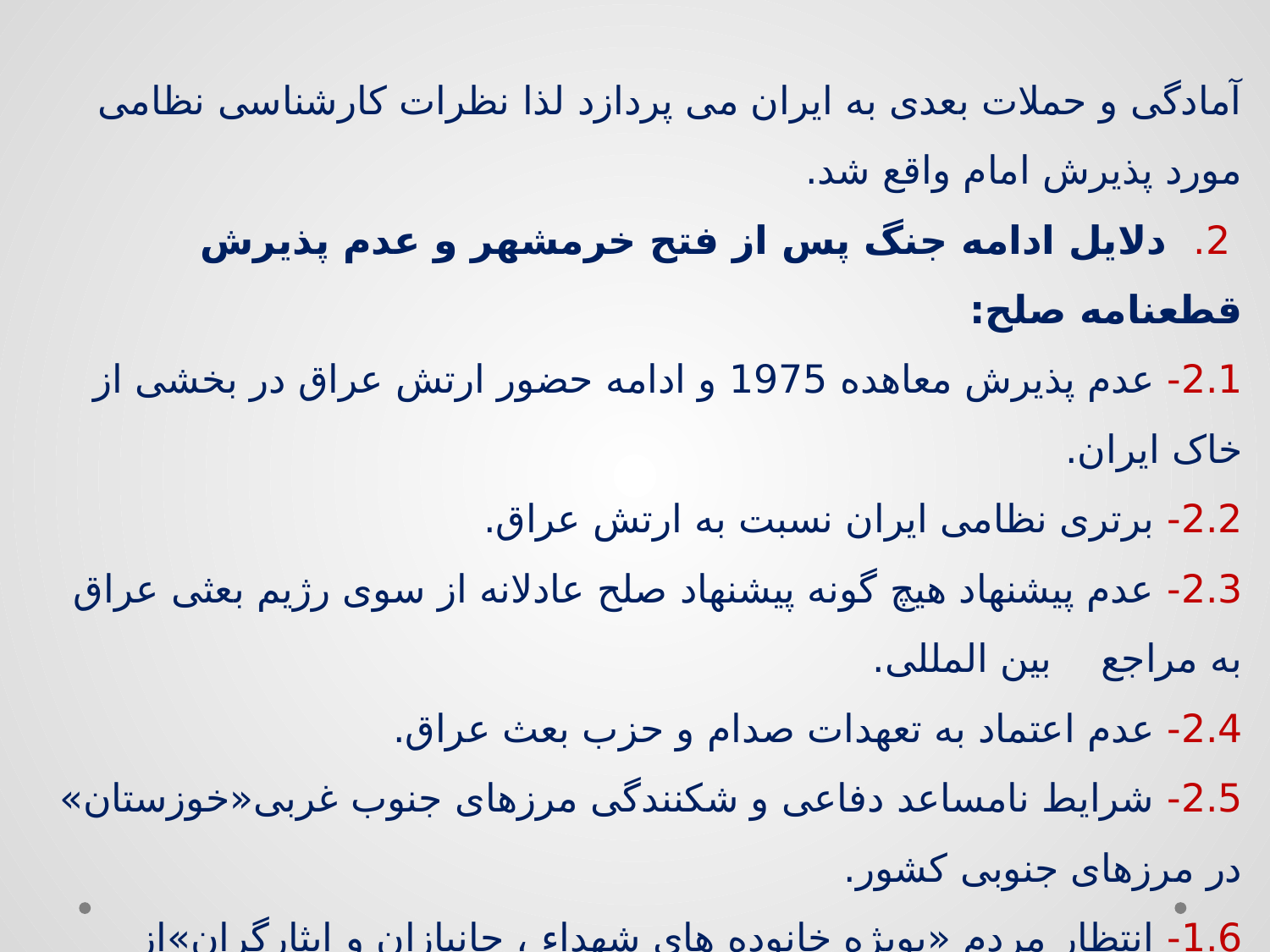

آمادگی و حملات بعدی به ایران می پردازد لذا نظرات کارشناسی نظامی مورد پذیرش امام واقع شد.
 2.  دلایل ادامه جنگ پس از فتح خرمشهر و عدم پذیرش قطعنامه صلح:
2.1- عدم پذیرش معاهده 1975 و ادامه حضور ارتش عراق در بخشی از خاک ایران.
2.2- برتری نظامی ایران نسبت به ارتش عراق.
2.3- عدم پیشنهاد هیچ گونه پیشنهاد صلح عادلانه از سوی رژیم بعثی عراق به مراجع    بین المللی.
2.4- عدم اعتماد به تعهدات صدام و حزب بعث عراق.
2.5- شرایط نامساعد دفاعی و شکنندگی مرزهای جنوب غربی«خوزستان» در مرزهای جنوبی کشور.
1.6- انتظار مردم «بویژه خانوده های شهداء ، جانبازان و ایثارگران»از سرکوبی کامل دشمن.